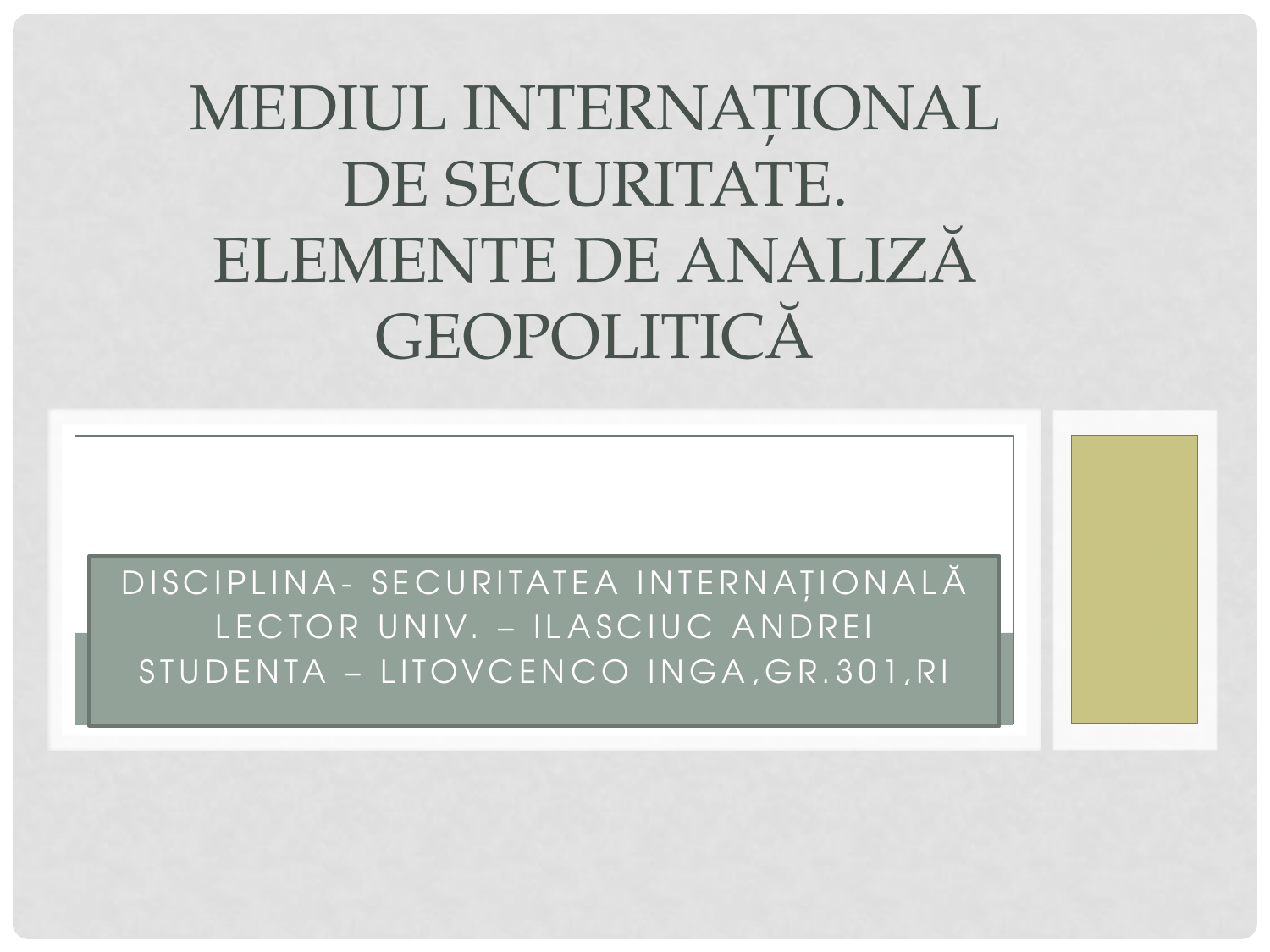

# MEDIUL INTERNAȚIONAL DE SECURITATE. ELEMENTE DE ANALIZĂ GEOPOLITICĂ
Disciplina- Securitatea Internațională
Lector univ. – Ilasciuc Andrei
Studenta – Litovcenco Inga,gr.301,RI